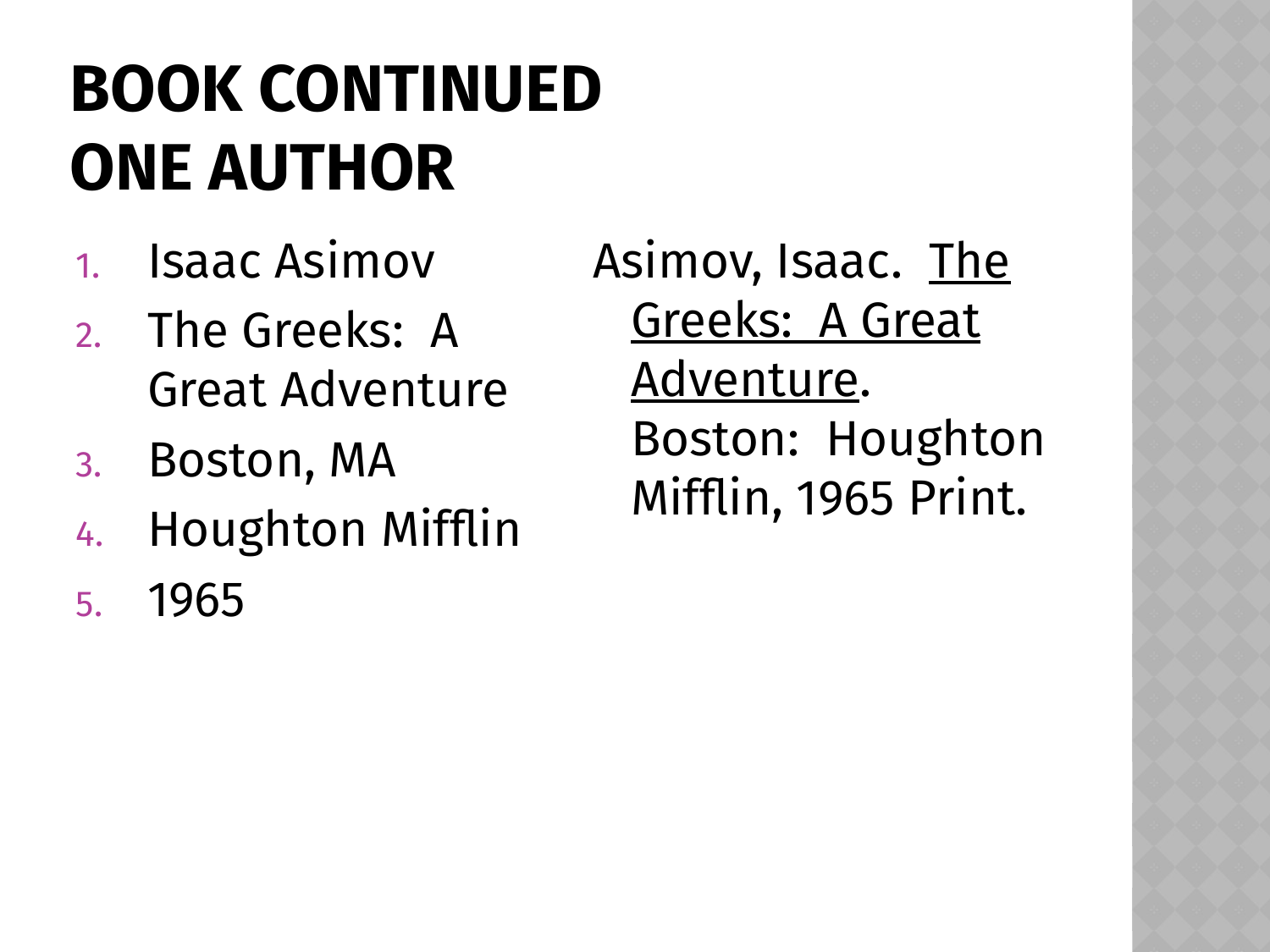

# Book continued One author
Isaac Asimov
The Greeks:  A Great Adventure
Boston, MA
Houghton Mifflin
1965
Asimov, Isaac.  The Greeks:  A Great Adventure.  Boston:  Houghton Mifflin, 1965 Print.